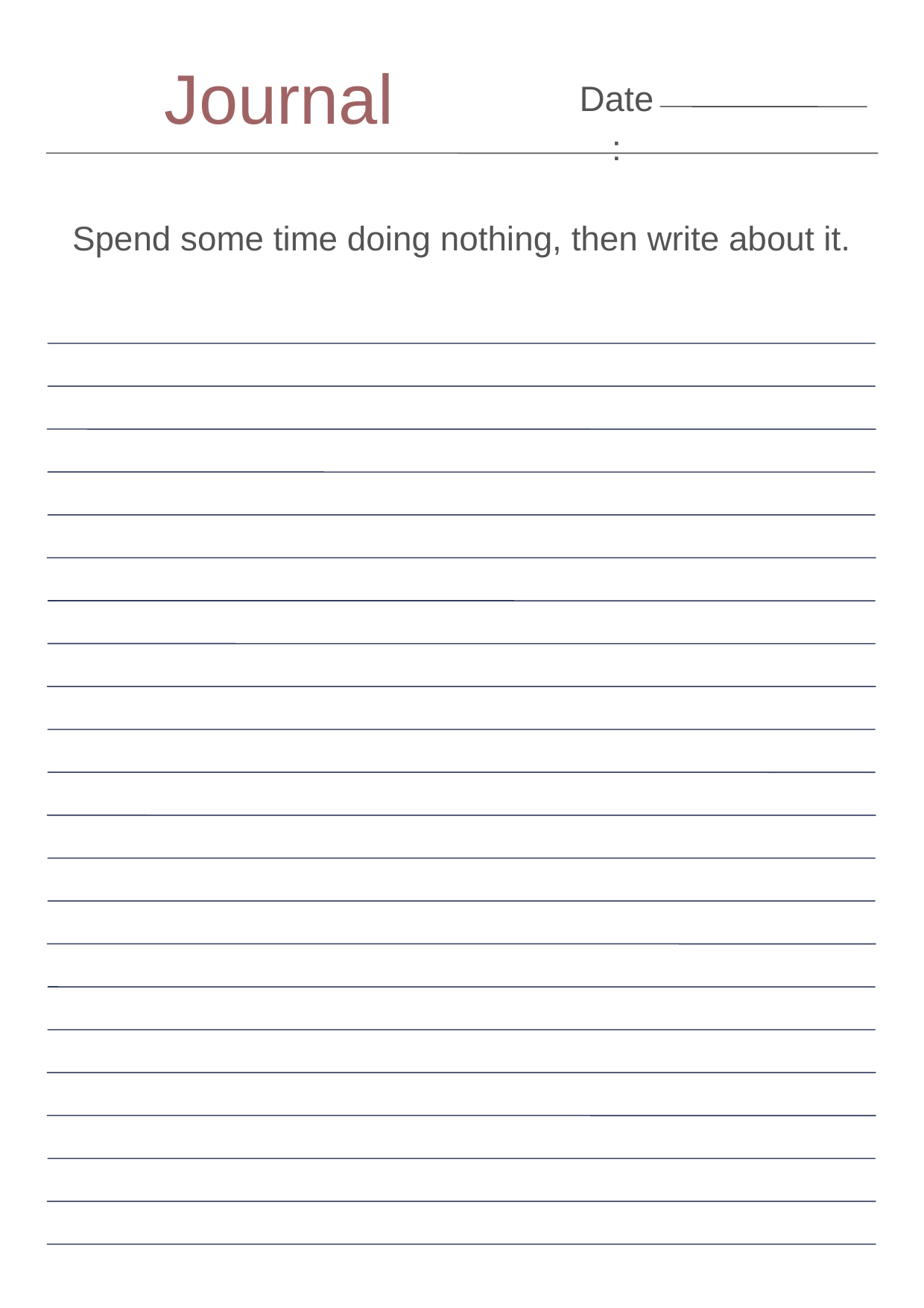

Journal
Date:

Spend some time doing nothing, then write about it.